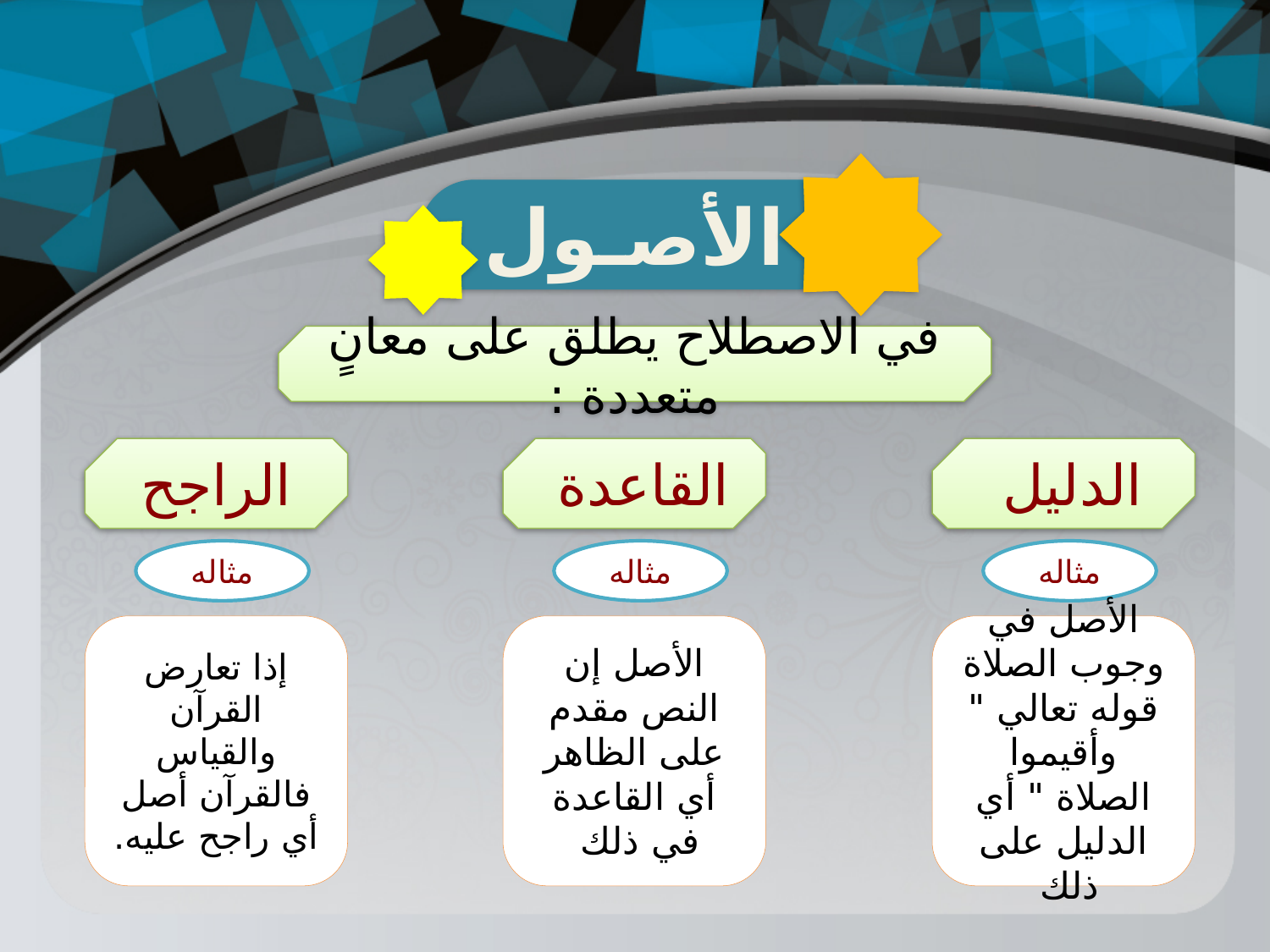

الأصـول

في الاصطلاح يطلق على معانٍ متعددة :
الراجح
القاعدة
الدليل
مثاله
مثاله
مثاله
إذا تعارض القرآن والقياس فالقرآن أصل أي راجح عليه.
الأصل إن النص مقدم على الظاهر أي القاعدة في ذلك
الأصل في وجوب الصلاة قوله تعالي " وأقيموا الصلاة " أي الدليل على ذلك